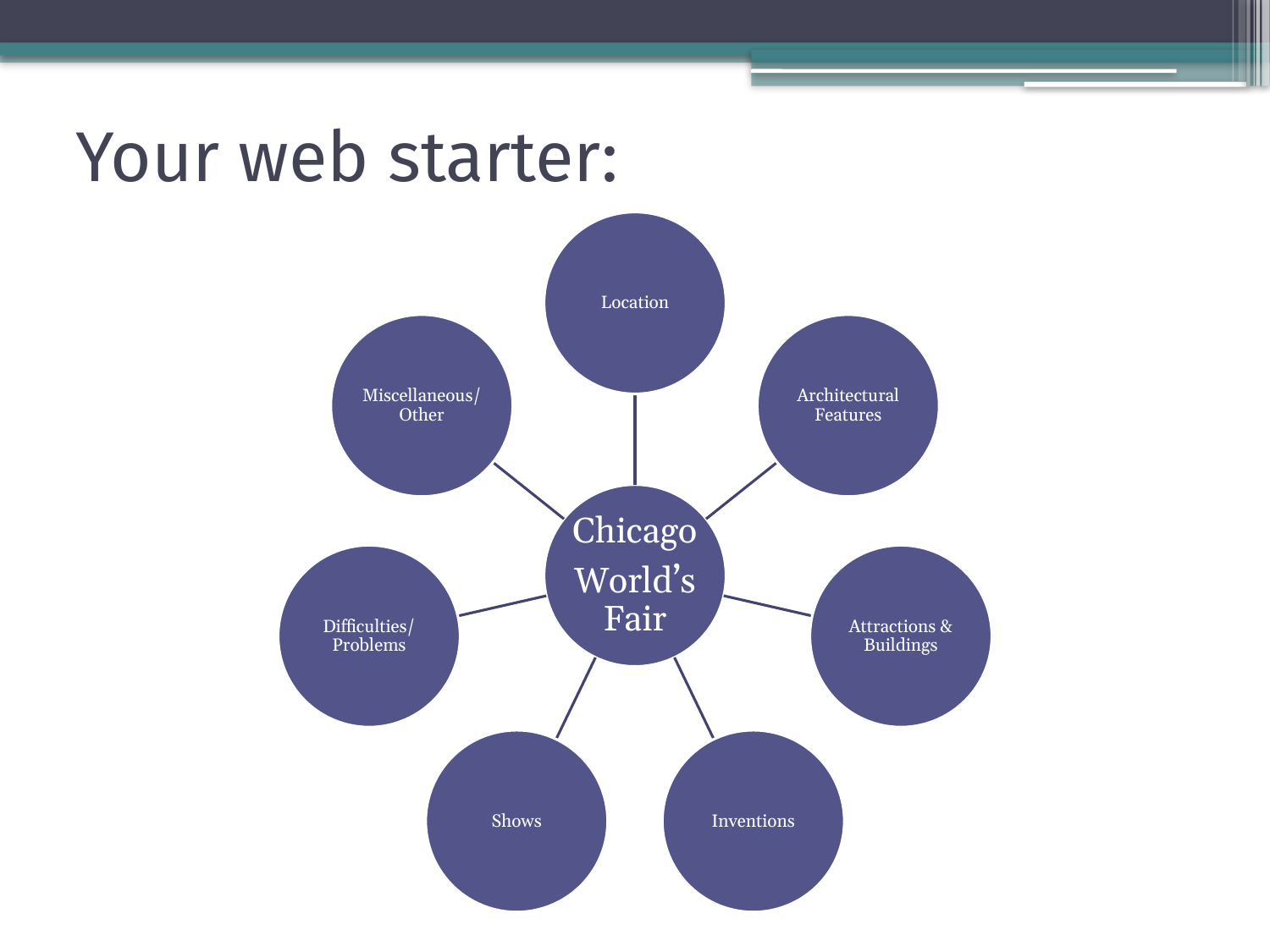

# Your web starter:
Chicago
World’s Fair

Location

Architectural Features

Attractions & Buildings

Inventions

Shows

Difficulties/ Problems

Miscellaneous/ Other